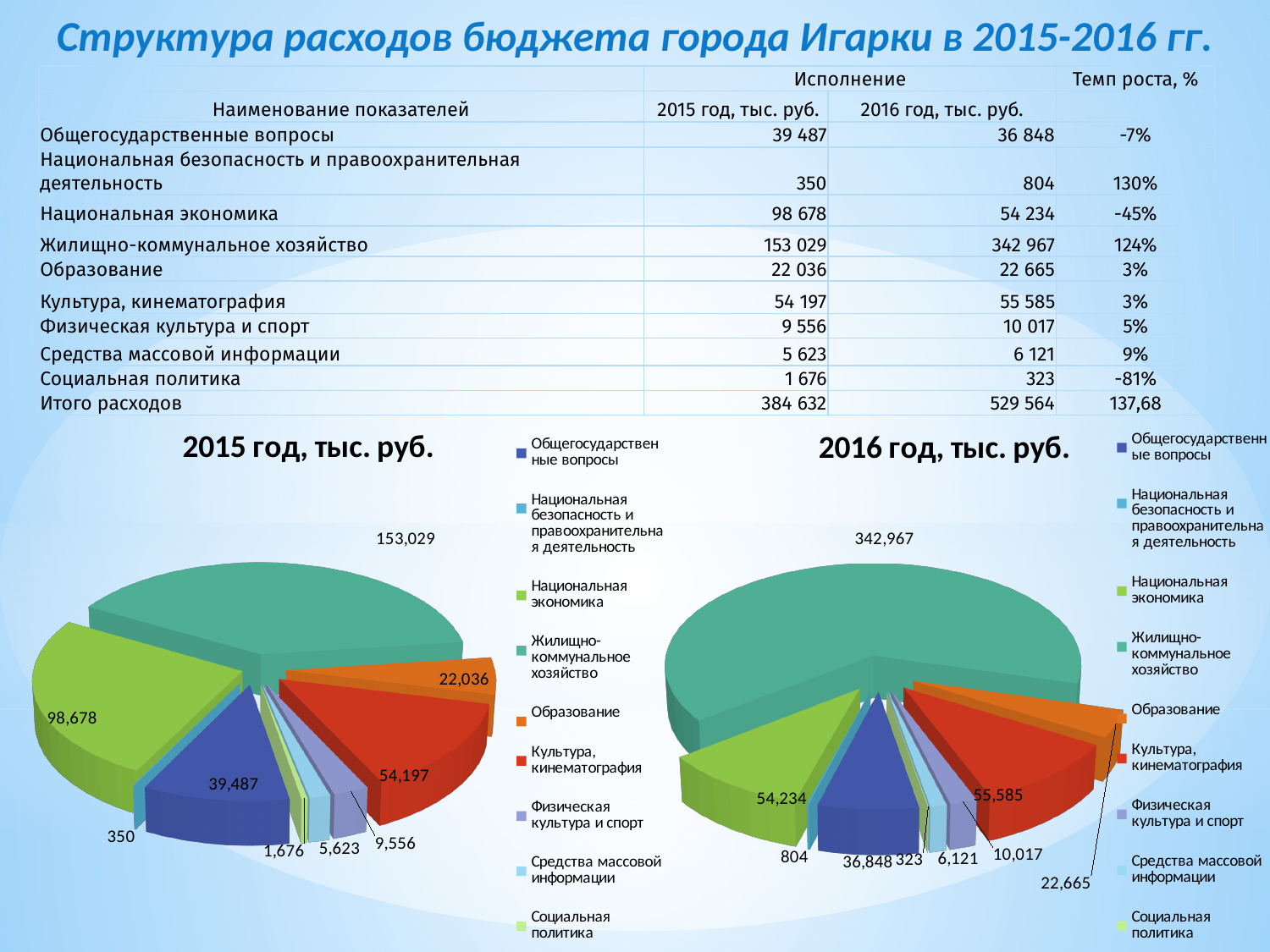

Структура расходов бюджета города Игарки в 2015-2016 гг.
|  | Исполнение |  | Темп роста, % |
| --- | --- | --- | --- |
| Наименование показателей | 2015 год, тыс. руб. | 2016 год, тыс. руб. |  |
| Общегосударственные вопросы | 39 487 | 36 848 | -7% |
| Национальная безопасность и правоохранительная деятельность | 350 | 804 | 130% |
| Национальная экономика | 98 678 | 54 234 | -45% |
| Жилищно-коммунальное хозяйство | 153 029 | 342 967 | 124% |
| Образование | 22 036 | 22 665 | 3% |
| Культура, кинематография | 54 197 | 55 585 | 3% |
| Физическая культура и спорт | 9 556 | 10 017 | 5% |
| Средства массовой информации | 5 623 | 6 121 | 9% |
| Социальная политика | 1 676 | 323 | -81% |
| Итого расходов | 384 632 | 529 564 | 137,68 |

[unsupported chart]

[unsupported chart]

[unsupported chart]